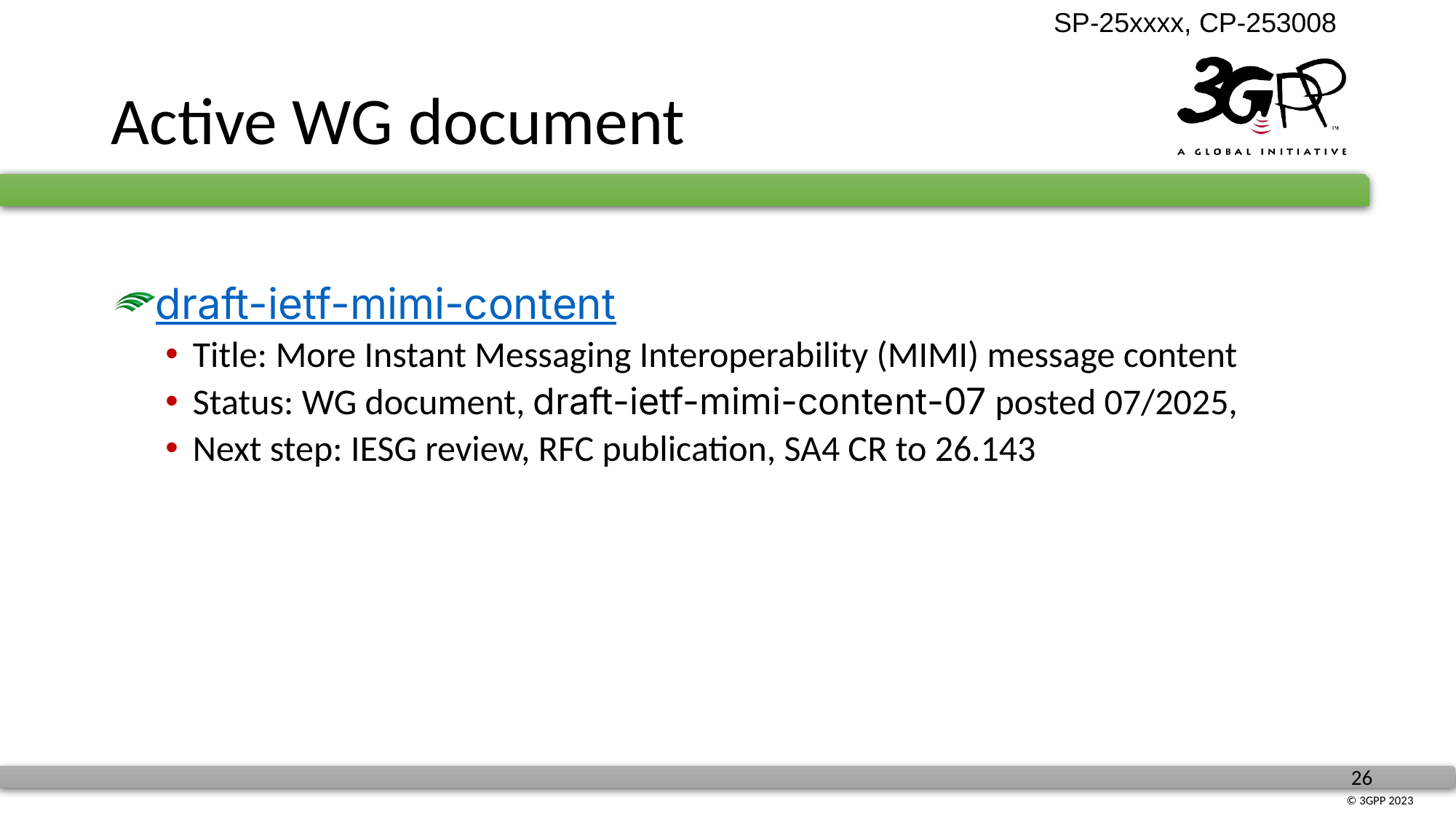

# Active WG document

draft-ietf-mimi-content
Title: More Instant Messaging Interoperability (MIMI) message content
Status: WG document, draft-ietf-mimi-content-07 posted 07/2025,
Next step: IESG review, RFC publication, SA4 CR to 26.143